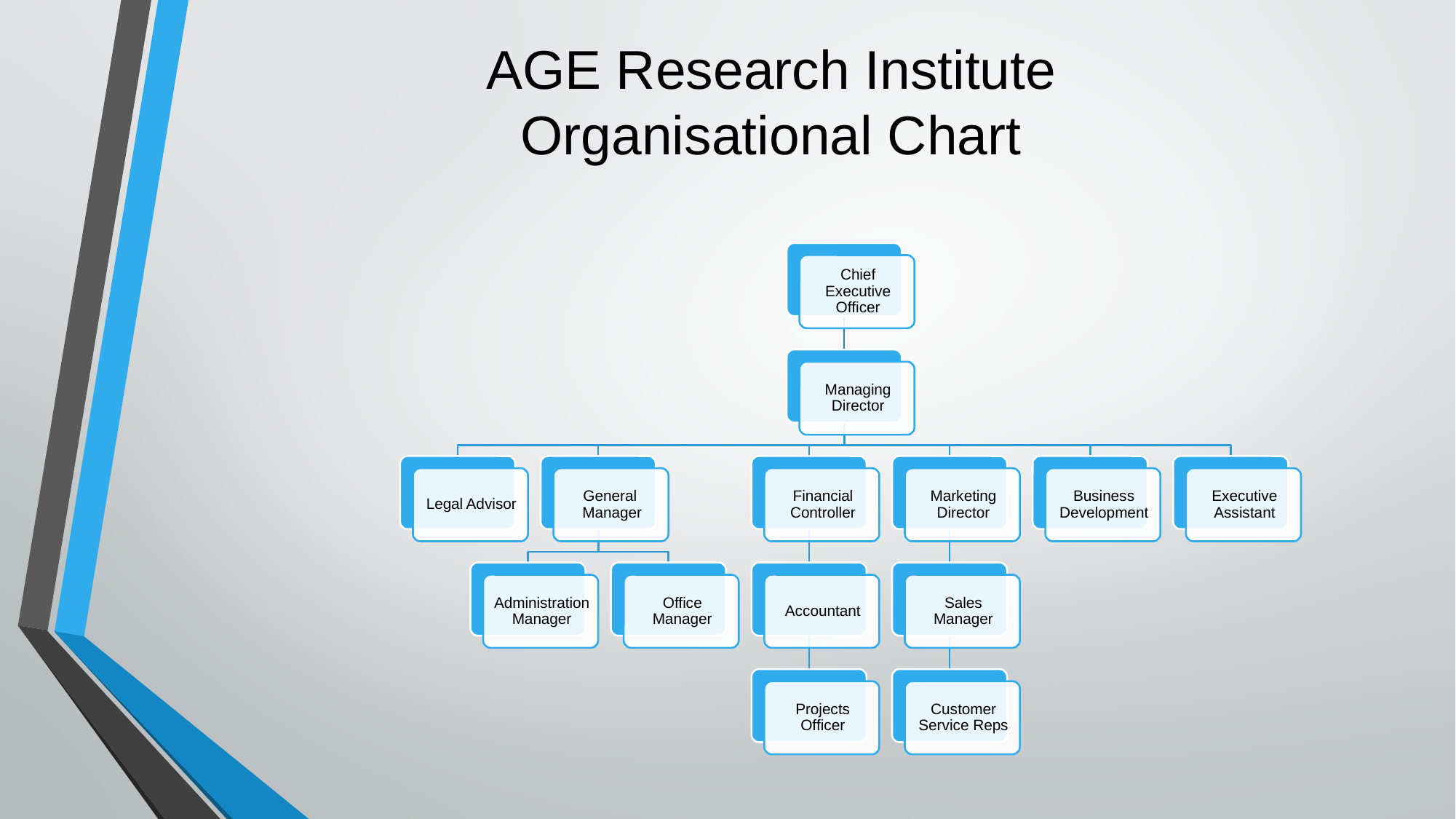

# AGE Research Institute Organisational Chart
Chief Executive Officer
Managing Director
Legal Advisor
General  Manager
Administration Manager
Office Manager
Financial Controller
Accountant
Projects Officer
Marketing Director
Sales Manager
Customer Service Reps
Business Development
Executive Assistant